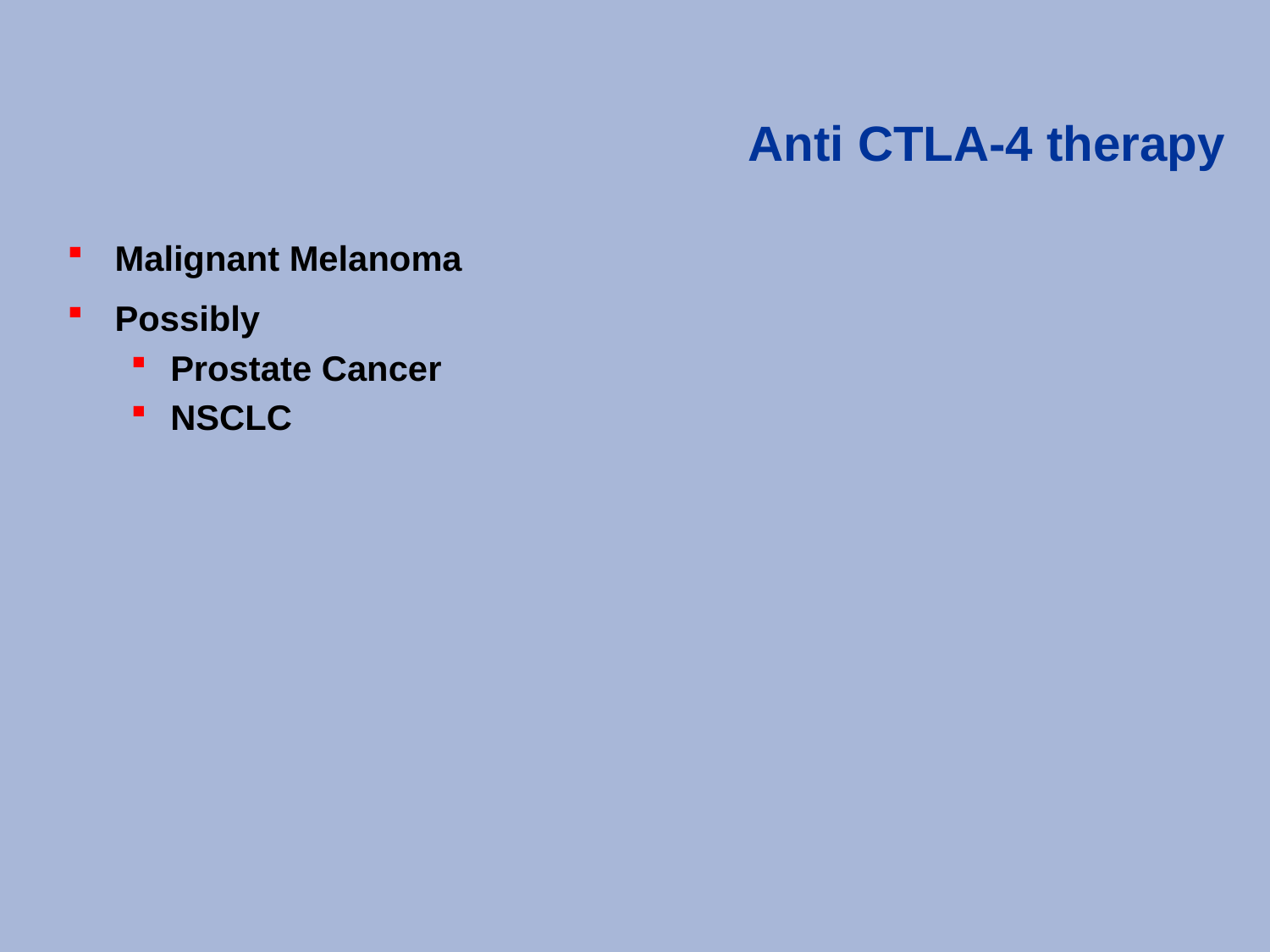

# Anti CTLA-4 therapy
Malignant Melanoma
Possibly
Prostate Cancer
NSCLC